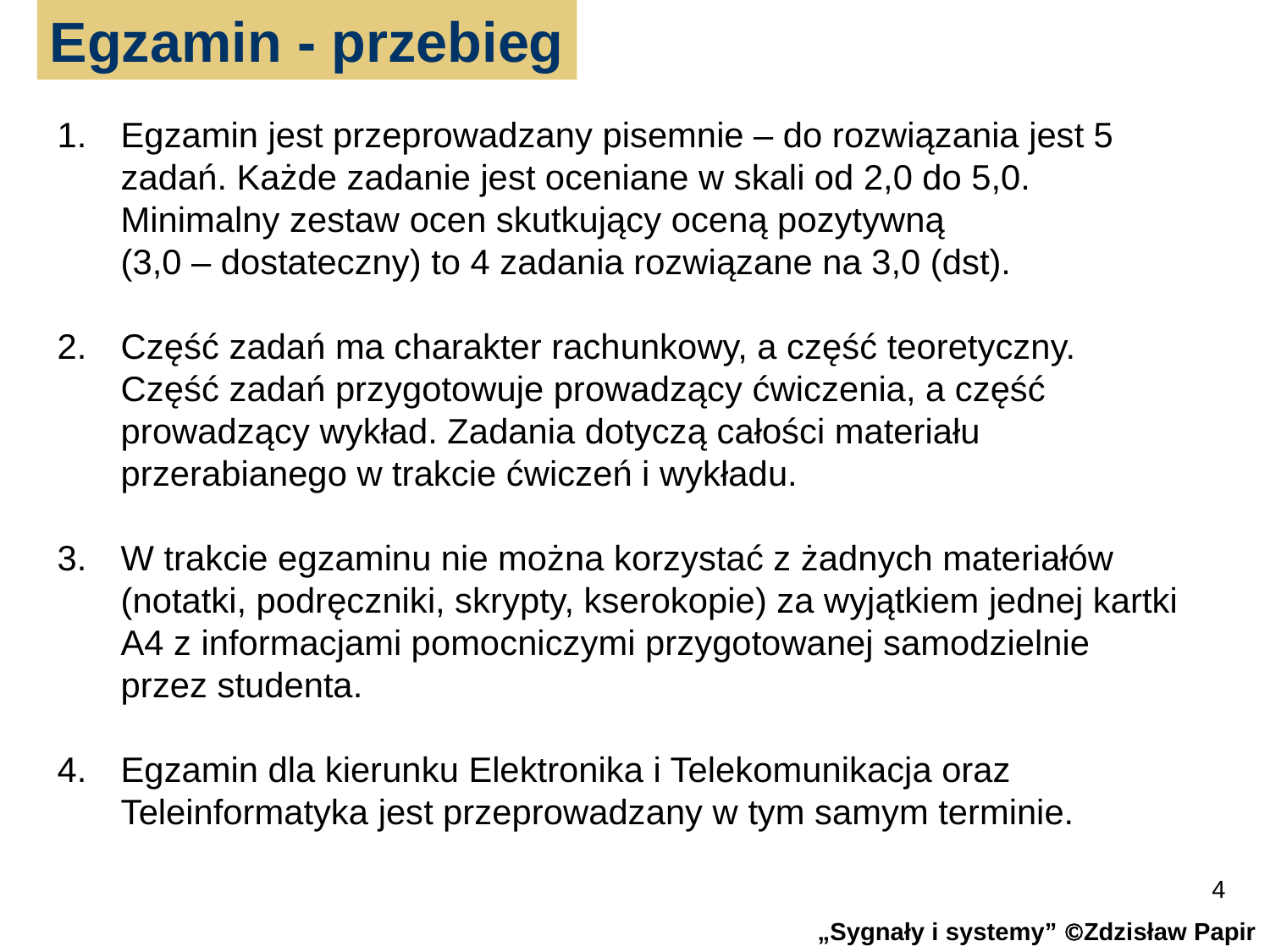

Egzamin - przebieg
Egzamin jest przeprowadzany pisemnie – do rozwiązania jest 5 zadań. Każde zadanie jest oceniane w skali od 2,0 do 5,0.
Minimalny zestaw ocen skutkujący oceną pozytywną
(3,0 – dostateczny) to 4 zadania rozwiązane na 3,0 (dst).

Część zadań ma charakter rachunkowy, a część teoretyczny.
Część zadań przygotowuje prowadzący ćwiczenia, a część prowadzący wykład. Zadania dotyczą całości materiału przerabianego w trakcie ćwiczeń i wykładu.

W trakcie egzaminu nie można korzystać z żadnych materiałów (notatki, podręczniki, skrypty, kserokopie) za wyjątkiem jednej kartki A4 z informacjami pomocniczymi przygotowanej samodzielnie przez studenta.

Egzamin dla kierunku Elektronika i Telekomunikacja oraz Teleinformatyka jest przeprowadzany w tym samym terminie.
4
„Sygnały i systemy” ©Zdzisław Papir